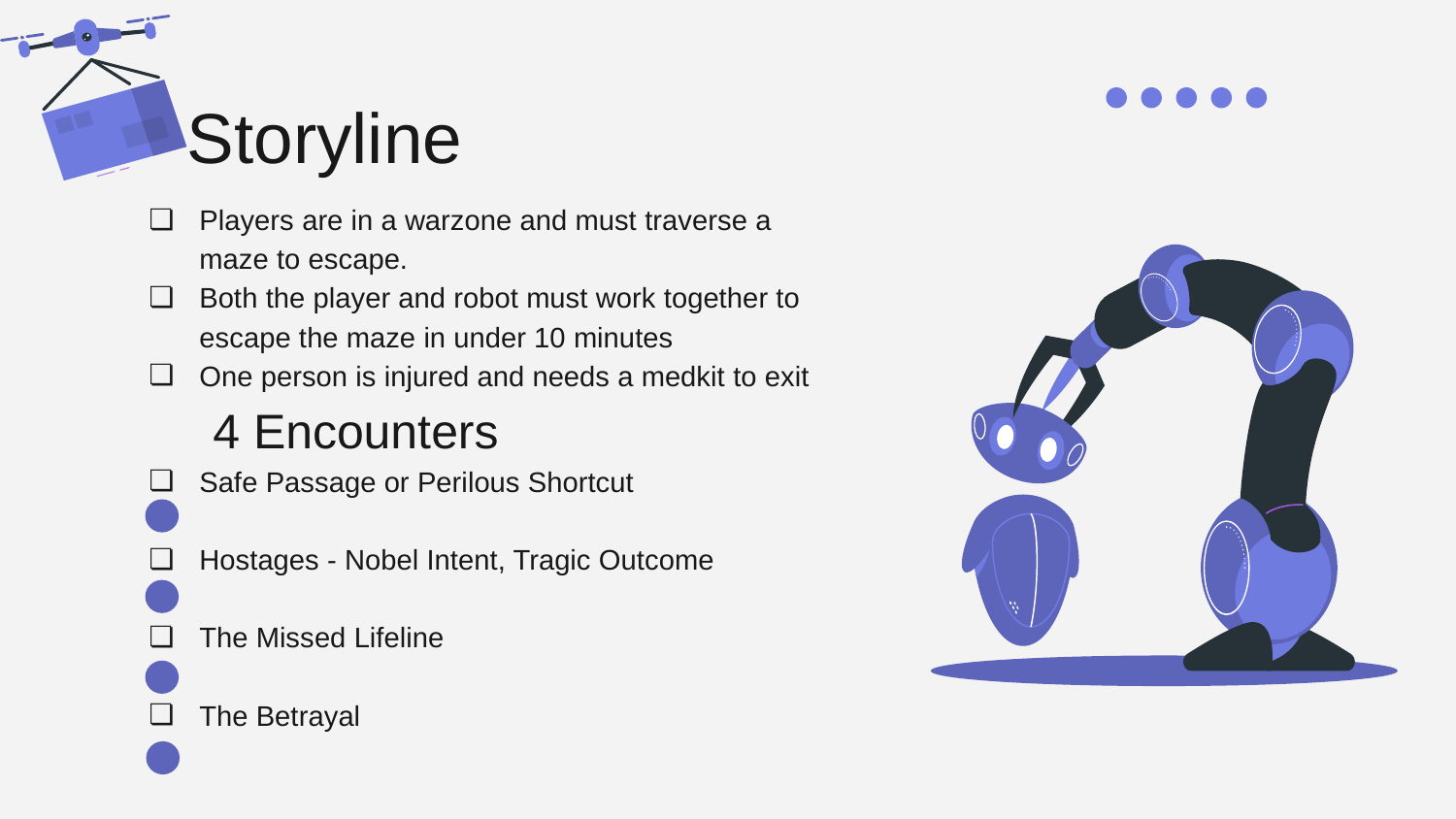

# Storyline

Players are in a warzone and must traverse a maze to escape.
Both the player and robot must work together to escape the maze in under 10 minutes
One person is injured and needs a medkit to exit
 4 Encounters
Safe Passage or Perilous Shortcut

Hostages - Nobel Intent, Tragic Outcome

The Missed Lifeline

The Betrayal